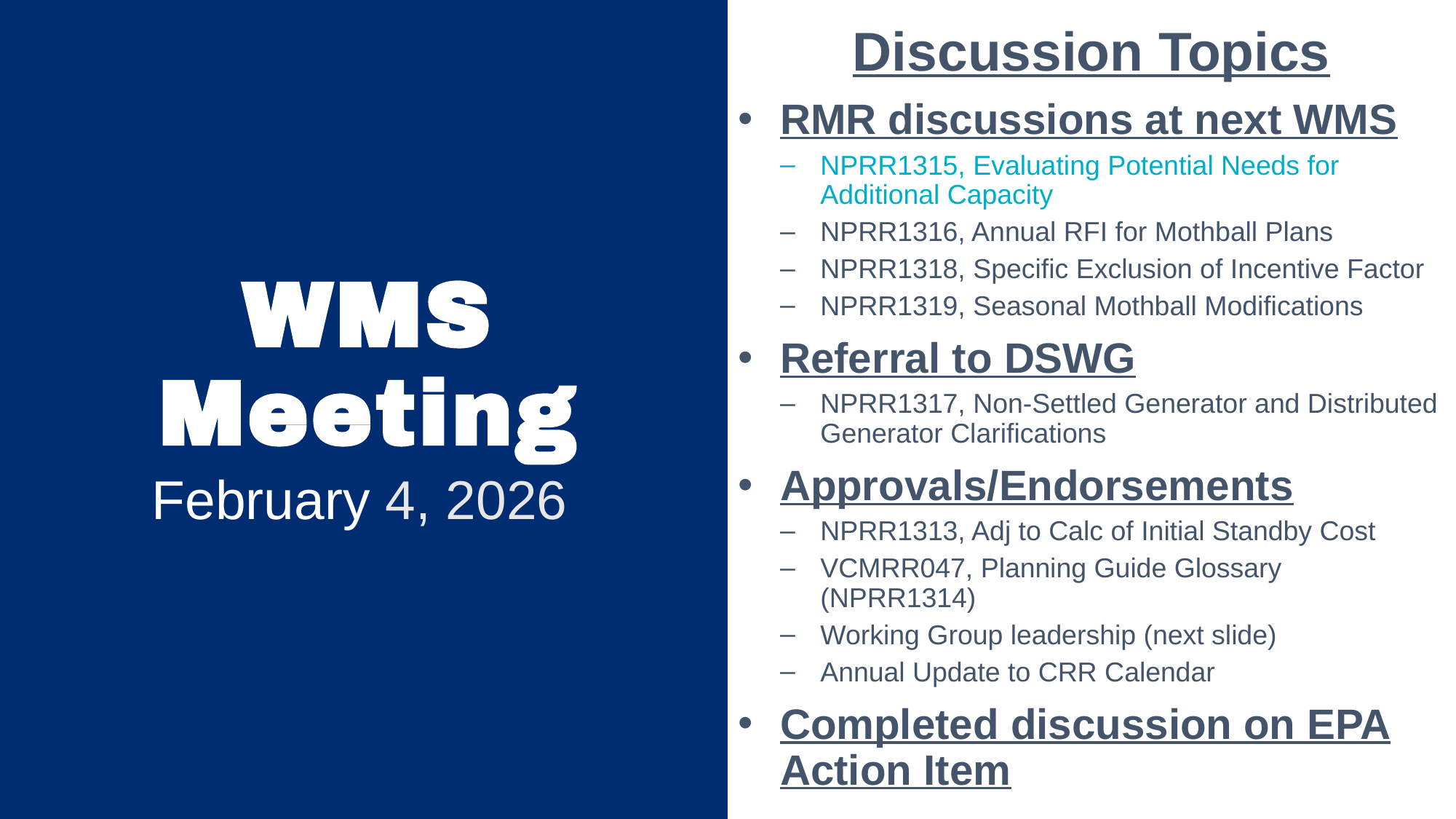

Discussion Topics
RMR discussions at next WMS
NPRR1315, Evaluating Potential Needs for Additional Capacity
NPRR1316, Annual RFI for Mothball Plans
NPRR1318, Specific Exclusion of Incentive Factor
NPRR1319, Seasonal Mothball Modifications
Referral to DSWG
NPRR1317, Non-Settled Generator and Distributed Generator Clarifications
Approvals/Endorsements
NPRR1313, Adj to Calc of Initial Standby Cost
VCMRR047, Planning Guide Glossary (NPRR1314)
Working Group leadership (next slide)
Annual Update to CRR Calendar
Completed discussion on EPA Action Item

# WMS Meeting
February 4, 2026